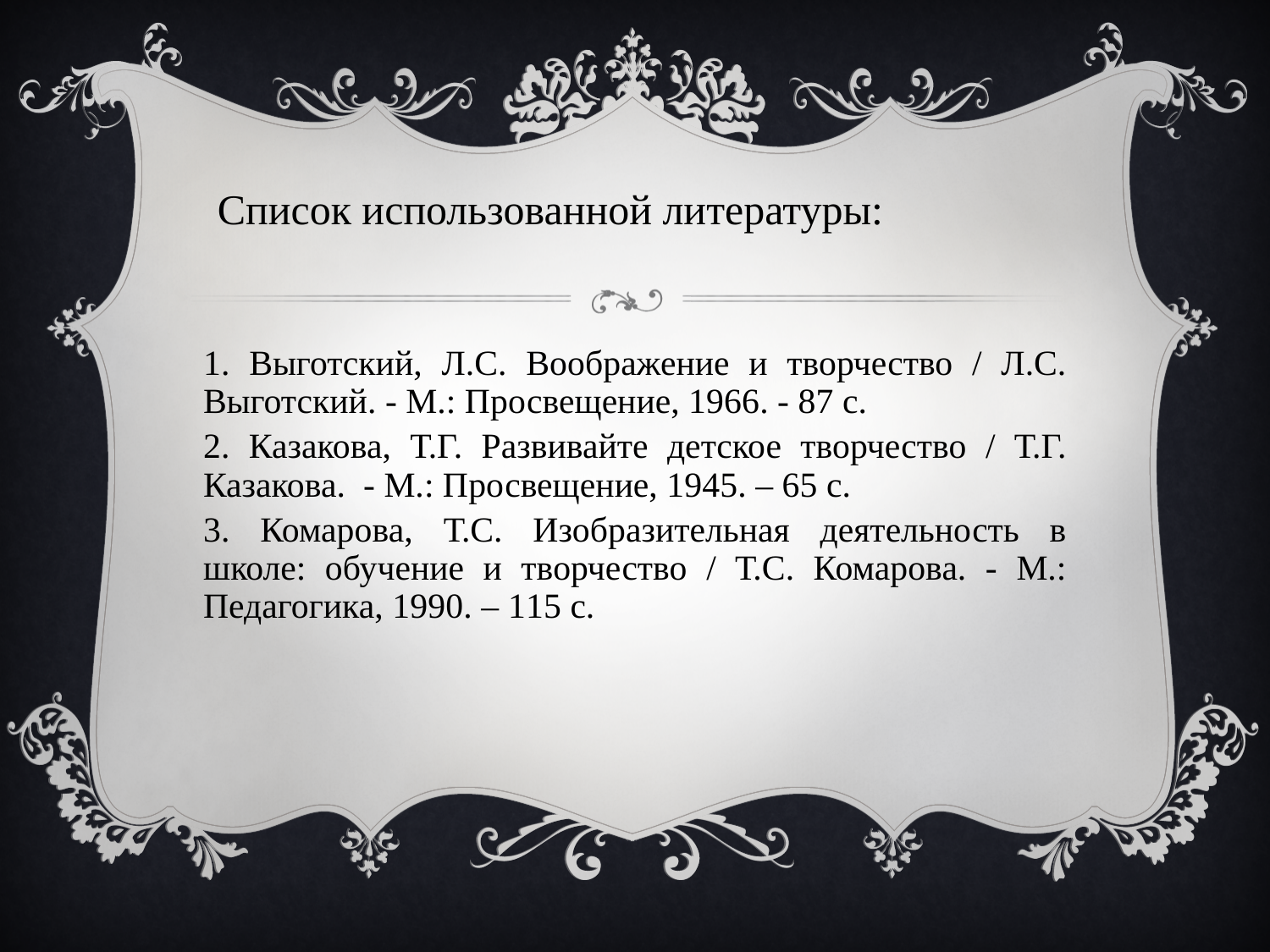

Список использованной литературы:
#
1. Выготский, Л.С. Воображение и творчество / Л.С. Выготский. - М.: Просвещение, 1966. - 87 с.
2. Казакова, Т.Г. Развивайте детское творчество / Т.Г. Казакова.  - М.: Просвещение, 1945. – 65 с.
3. Комарова, Т.С. Изобразительная деятельность в школе: обучение и творчество / Т.С. Комарова. - М.: Педагогика, 1990. – 115 с.